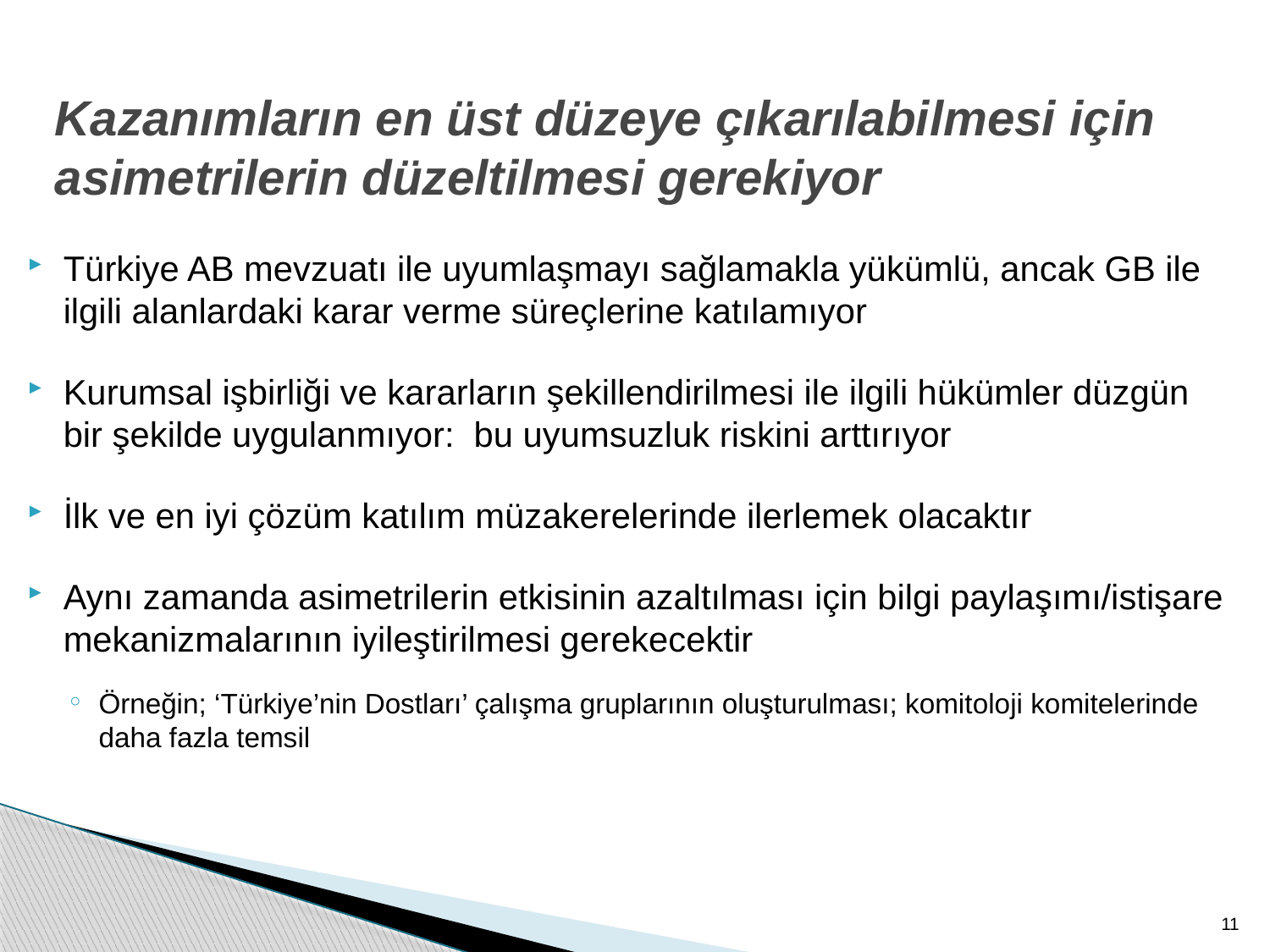

# Kazanımların en üst düzeye çıkarılabilmesi için asimetrilerin düzeltilmesi gerekiyor

Türkiye AB mevzuatı ile uyumlaşmayı sağlamakla yükümlü, ancak GB ile ilgili alanlardaki karar verme süreçlerine katılamıyor
Kurumsal işbirliği ve kararların şekillendirilmesi ile ilgili hükümler düzgün bir şekilde uygulanmıyor:  bu uyumsuzluk riskini arttırıyor
İlk ve en iyi çözüm katılım müzakerelerinde ilerlemek olacaktır
Aynı zamanda asimetrilerin etkisinin azaltılması için bilgi paylaşımı/istişare mekanizmalarının iyileştirilmesi gerekecektir
Örneğin; ‘Türkiye’nin Dostları’ çalışma gruplarının oluşturulması; komitoloji komitelerinde daha fazla temsil

11